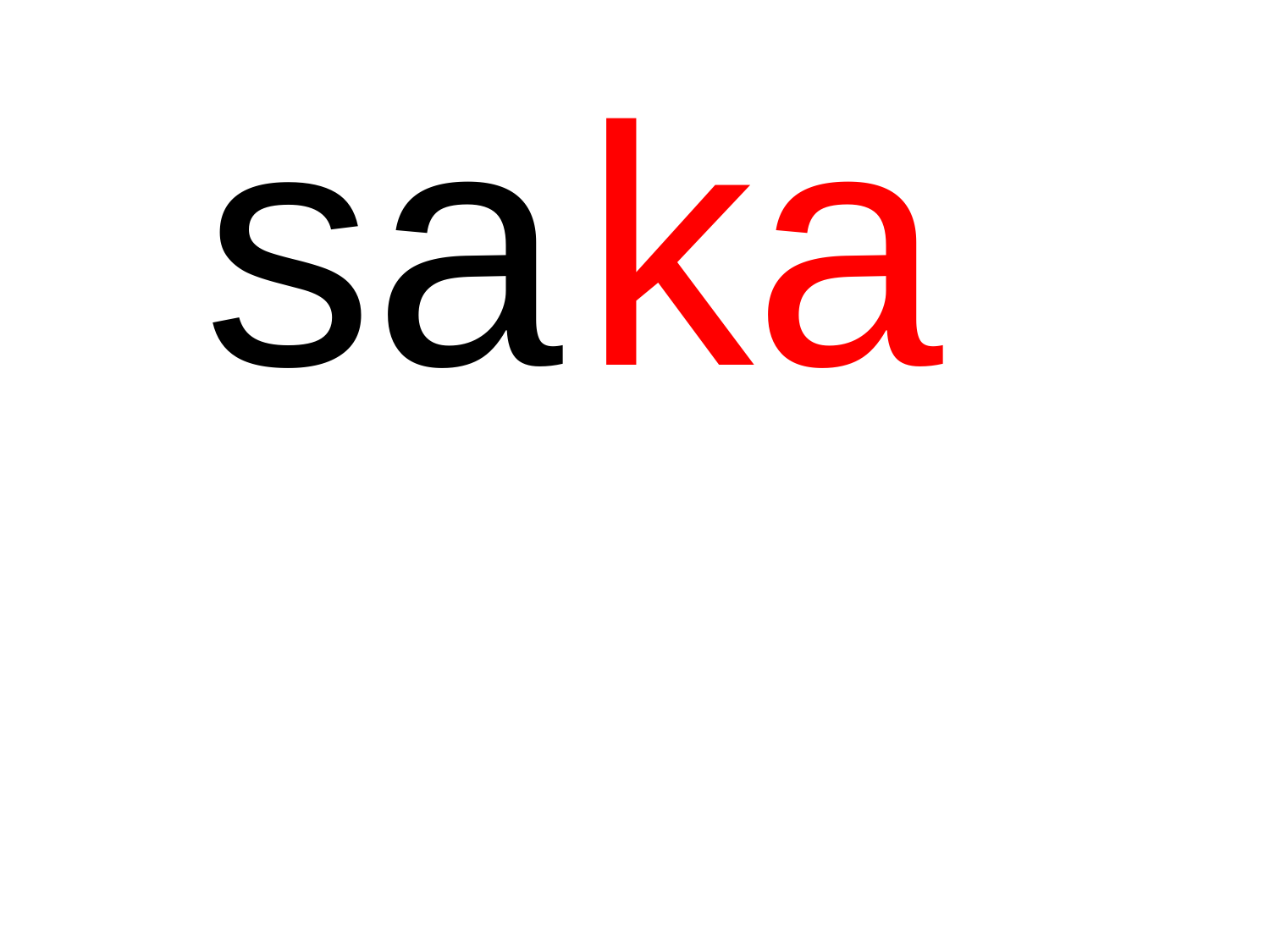

| sa |
| --- |
| ka |
| --- |